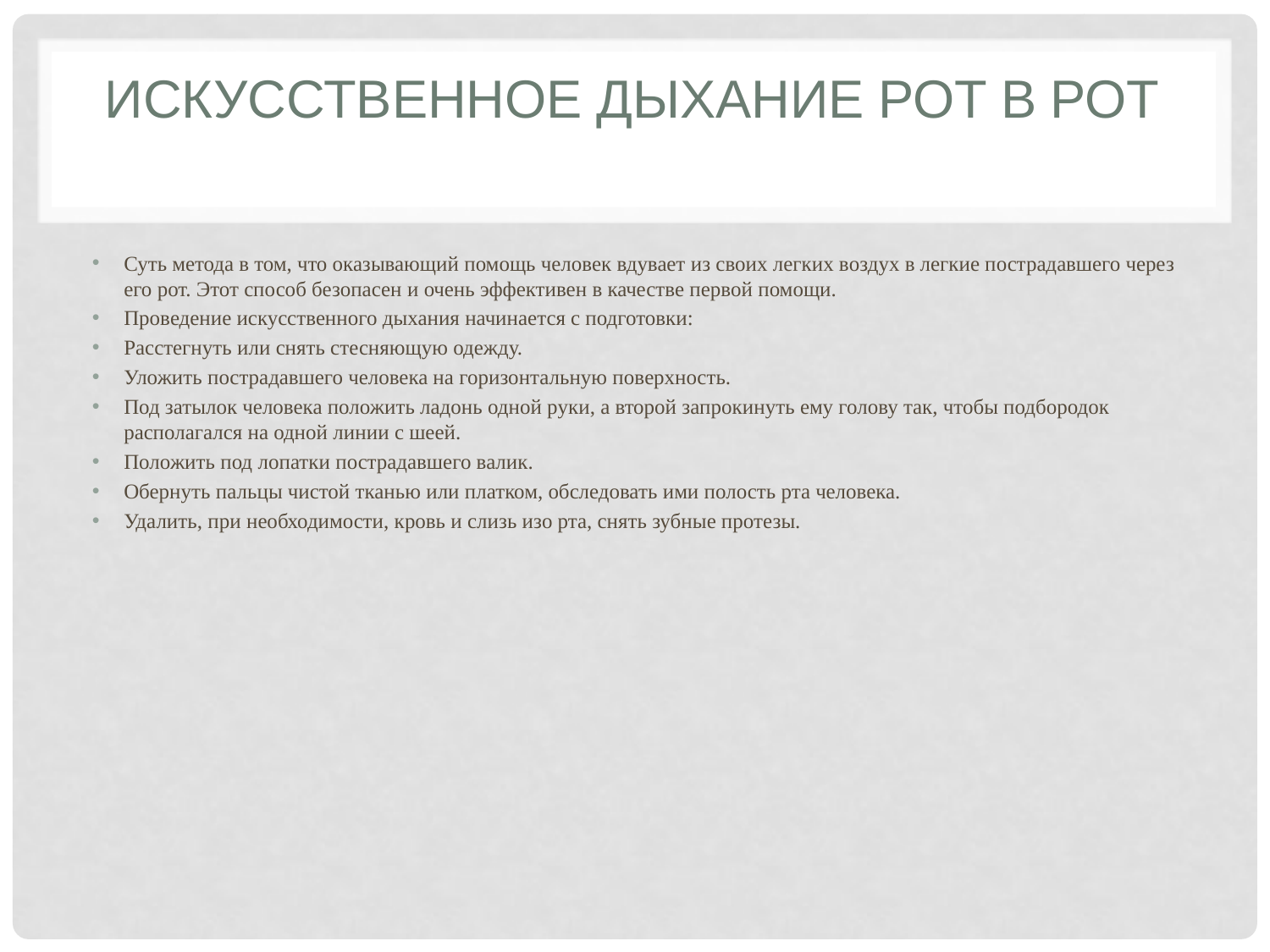

# Искусственное дыхание рот в рот
Суть метода в том, что оказывающий помощь человек вдувает из своих легких воздух в легкие пострадавшего через его рот. Этот способ безопасен и очень эффективен в качестве первой помощи.
Проведение искусственного дыхания начинается с подготовки:
Расстегнуть или снять стесняющую одежду.
Уложить пострадавшего человека на горизонтальную поверхность.
Под затылок человека положить ладонь одной руки, а второй запрокинуть ему голову так, чтобы подбородок располагался на одной линии с шеей.
Положить под лопатки пострадавшего валик.
Обернуть пальцы чистой тканью или платком, обследовать ими полость рта человека.
Удалить, при необходимости, кровь и слизь изо рта, снять зубные протезы.